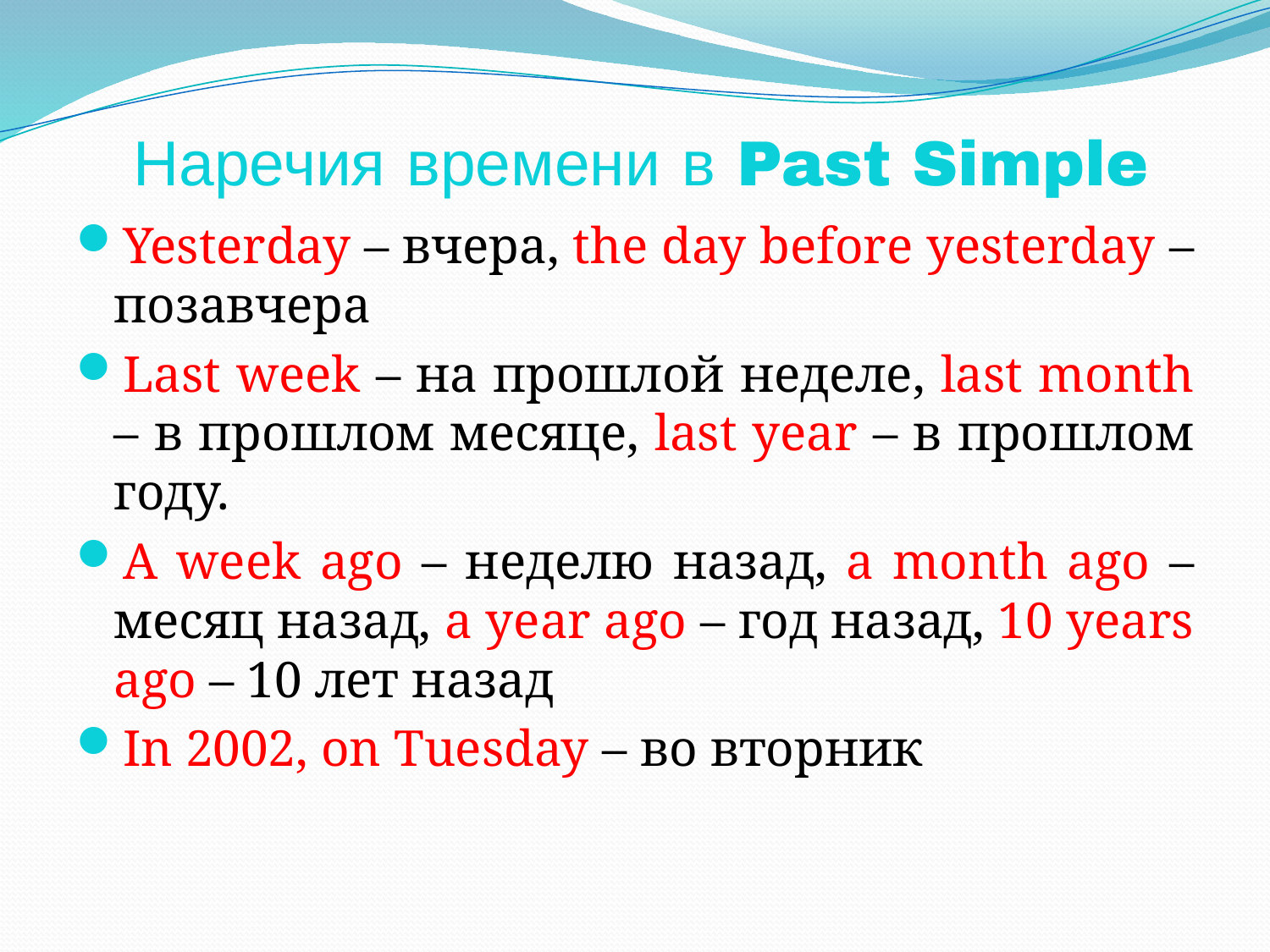

# Наречия времени в Past Simple
Yesterday – вчера, the day before yesterday – позавчера
Last week – на прошлой неделе, last month – в прошлом месяце, last year – в прошлом году.
A week ago – неделю назад, a month ago – месяц назад, a year ago – год назад, 10 years ago – 10 лет назад
In 2002, on Tuesday – во вторник